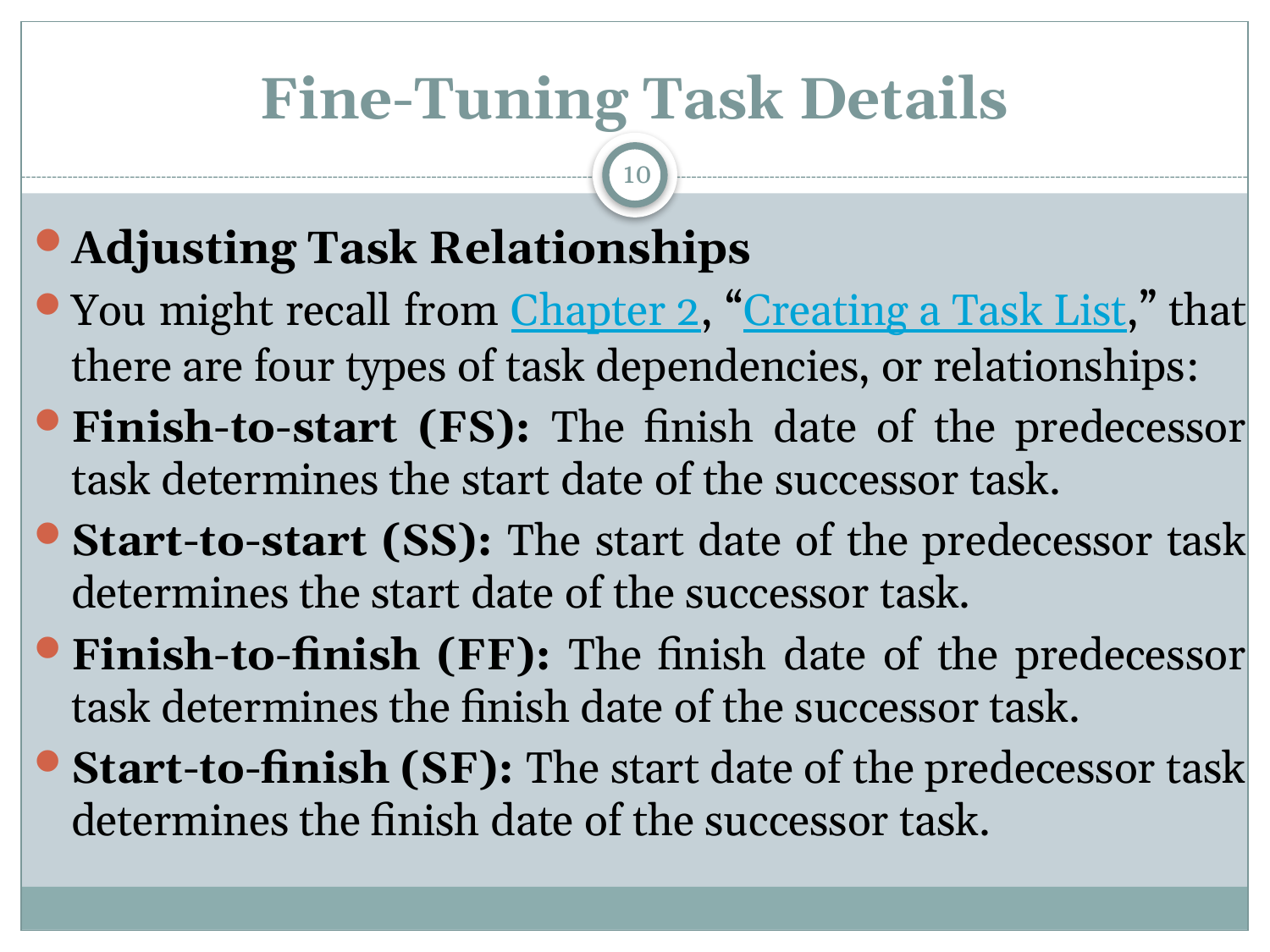

# Fine-Tuning Task Details
10
Adjusting Task Relationships
You might recall from Chapter 2, “Creating a Task List,” that there are four types of task dependencies, or relationships:
Finish-to-start (FS): The finish date of the predecessor task determines the start date of the successor task.
Start-to-start (SS): The start date of the predecessor task determines the start date of the successor task.
Finish-to-finish (FF): The finish date of the predecessor task determines the finish date of the successor task.
Start-to-finish (SF): The start date of the predecessor task determines the finish date of the successor task.